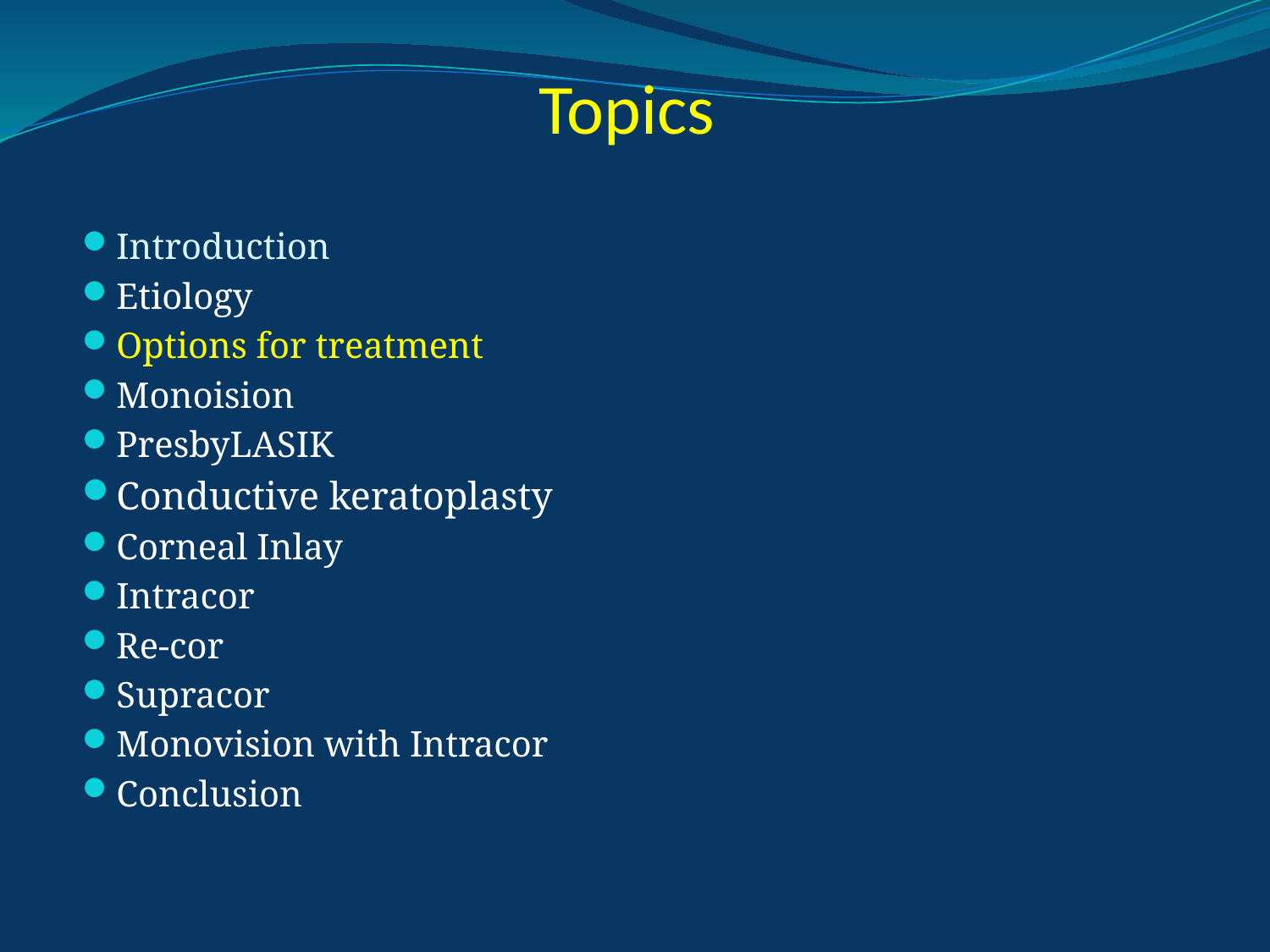

# Topics
Introduction
Etiology
Options for treatment
Monoision
PresbyLASIK
Conductive keratoplasty
Corneal Inlay
Intracor
Re-cor
Supracor
Monovision with Intracor
Conclusion